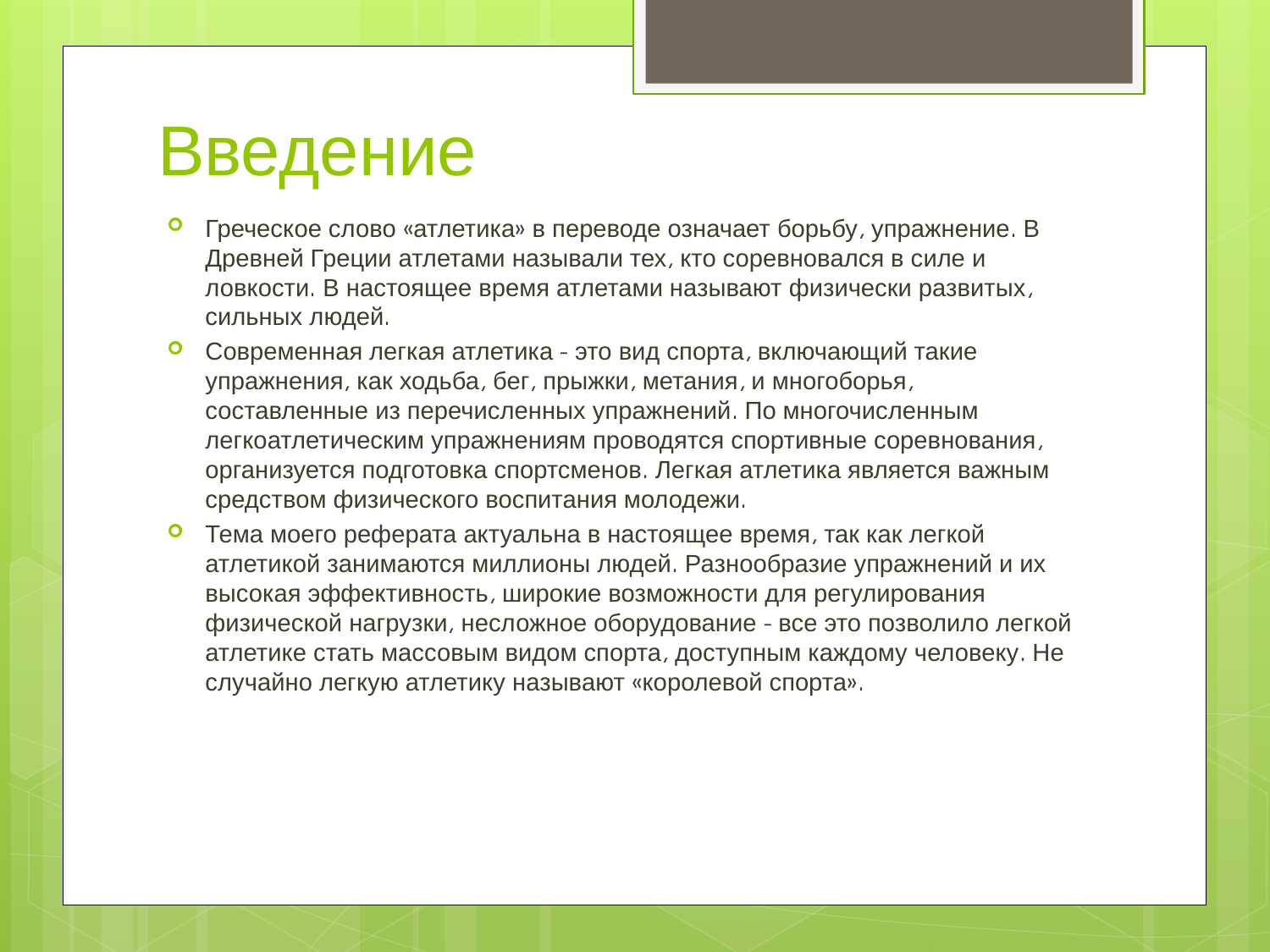

# Введение
Греческое слово «атлетика» в переводе означает борьбу, упражнение. В Древней Греции атлетами называли тех, кто соревновался в силе и ловкости. В настоящее время атлетами называют физически развитых, сильных людей.
Современная легкая атлетика - это вид спорта, включающий такие упражнения, как ходьба, бег, прыжки, метания, и многоборья, составленные из перечисленных упражнений. По многочисленным легкоатлетическим упражнениям проводятся спортивные соревнования, организуется подготовка спортсменов. Легкая атлетика является важным средством физического воспитания молодежи.
Тема моего реферата актуальна в настоящее время, так как легкой атлетикой занимаются миллионы людей. Разнообразие упражнений и их высокая эффективность, широкие возможности для регулирования физической нагрузки, несложное оборудование - все это позволило легкой атлетике стать массовым видом спорта, доступным каждому человеку. Не случайно легкую атлетику называют «королевой спорта».